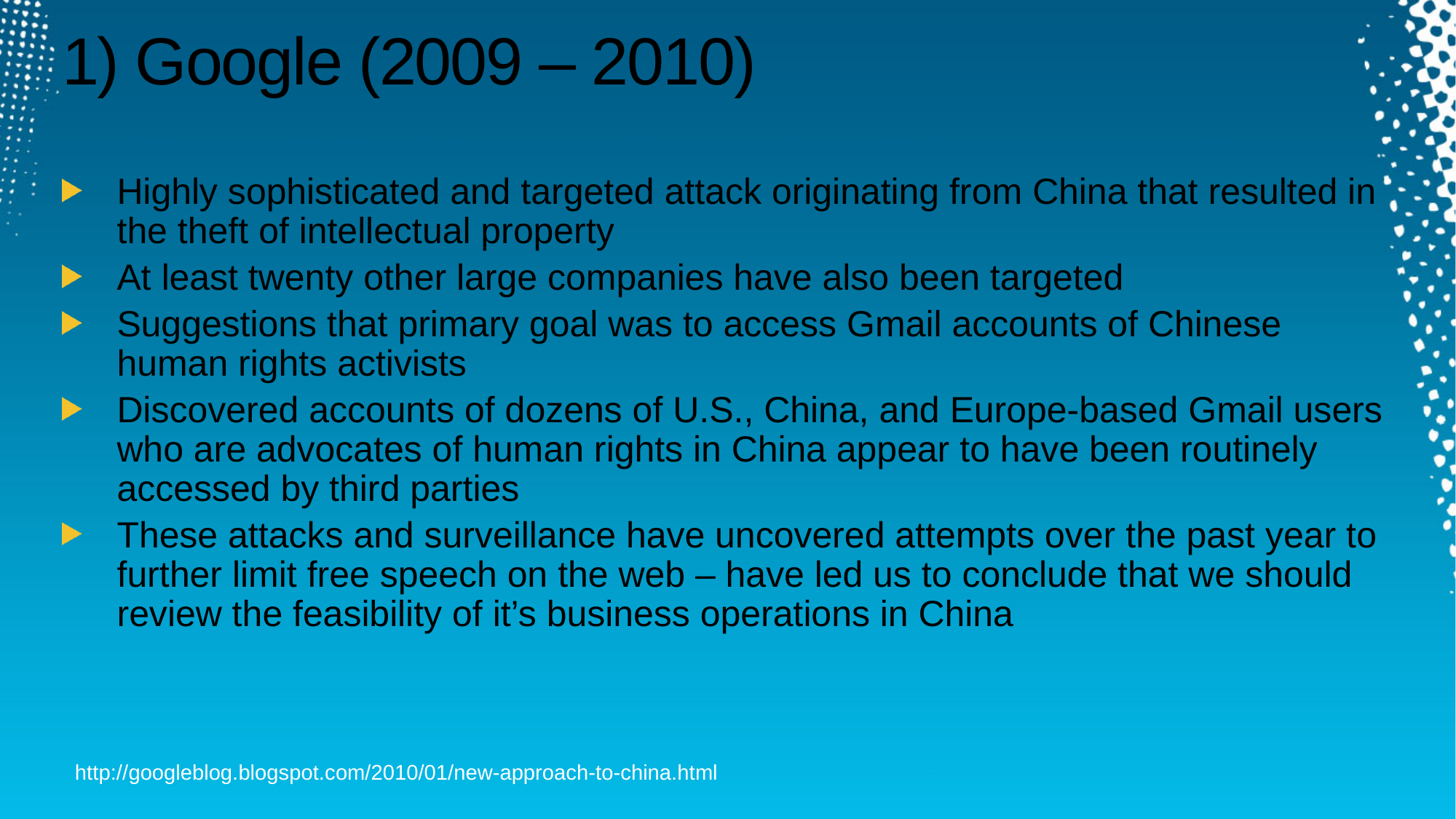

# 1) Google (2009 – 2010)
Highly sophisticated and targeted attack originating from China that resulted in the theft of intellectual property
At least twenty other large companies have also been targeted
Suggestions that primary goal was to access Gmail accounts of Chinese human rights activists
Discovered accounts of dozens of U.S., China, and Europe-based Gmail users who are advocates of human rights in China appear to have been routinely accessed by third parties
These attacks and surveillance have uncovered attempts over the past year to further limit free speech on the web – have led us to conclude that we should review the feasibility of it’s business operations in China
http://googleblog.blogspot.com/2010/01/new-approach-to-china.html